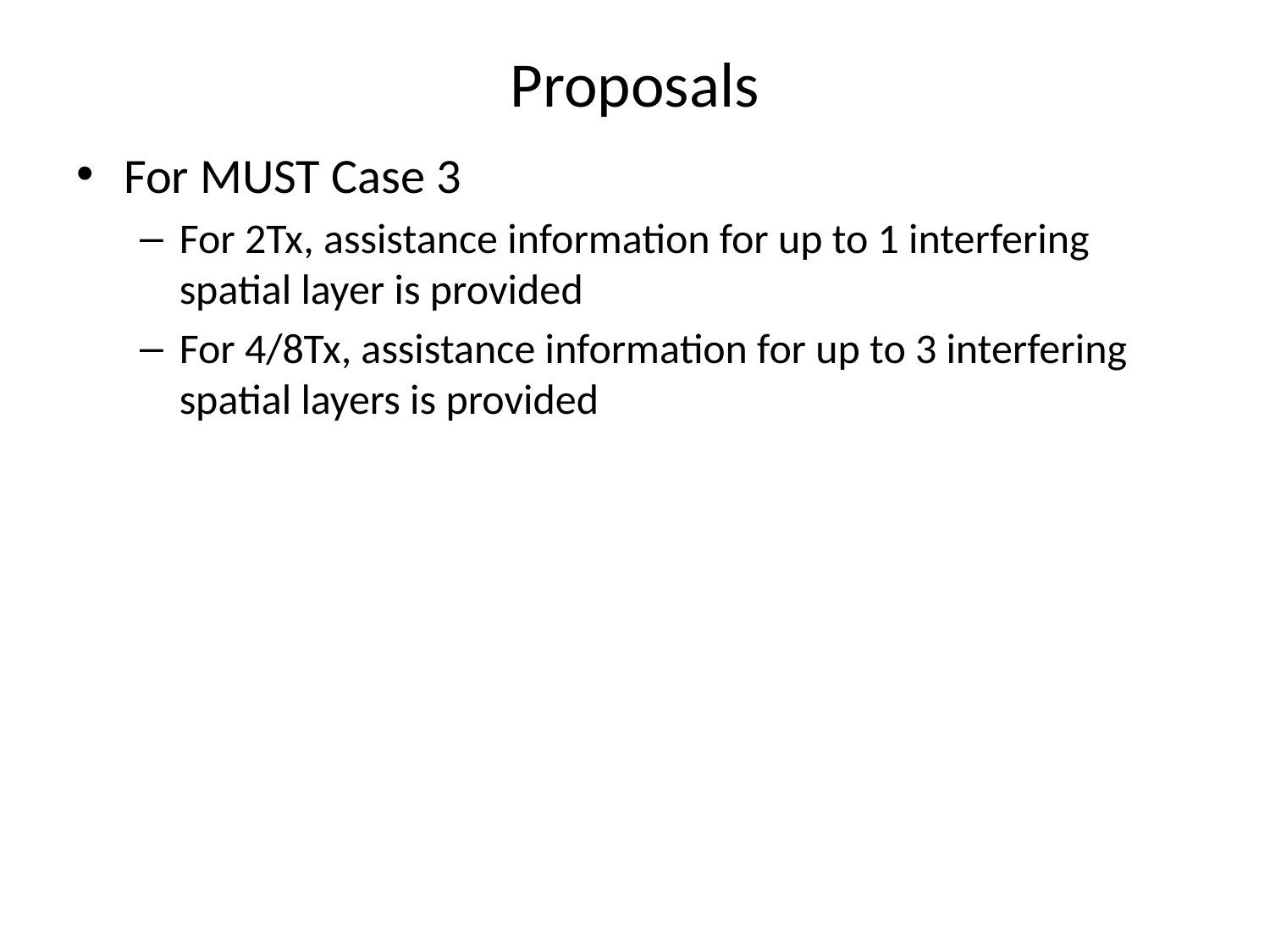

# Proposals
For MUST Case 3
For 2Tx, assistance information for up to 1 interfering spatial layer is provided
For 4/8Tx, assistance information for up to 3 interfering spatial layers is provided